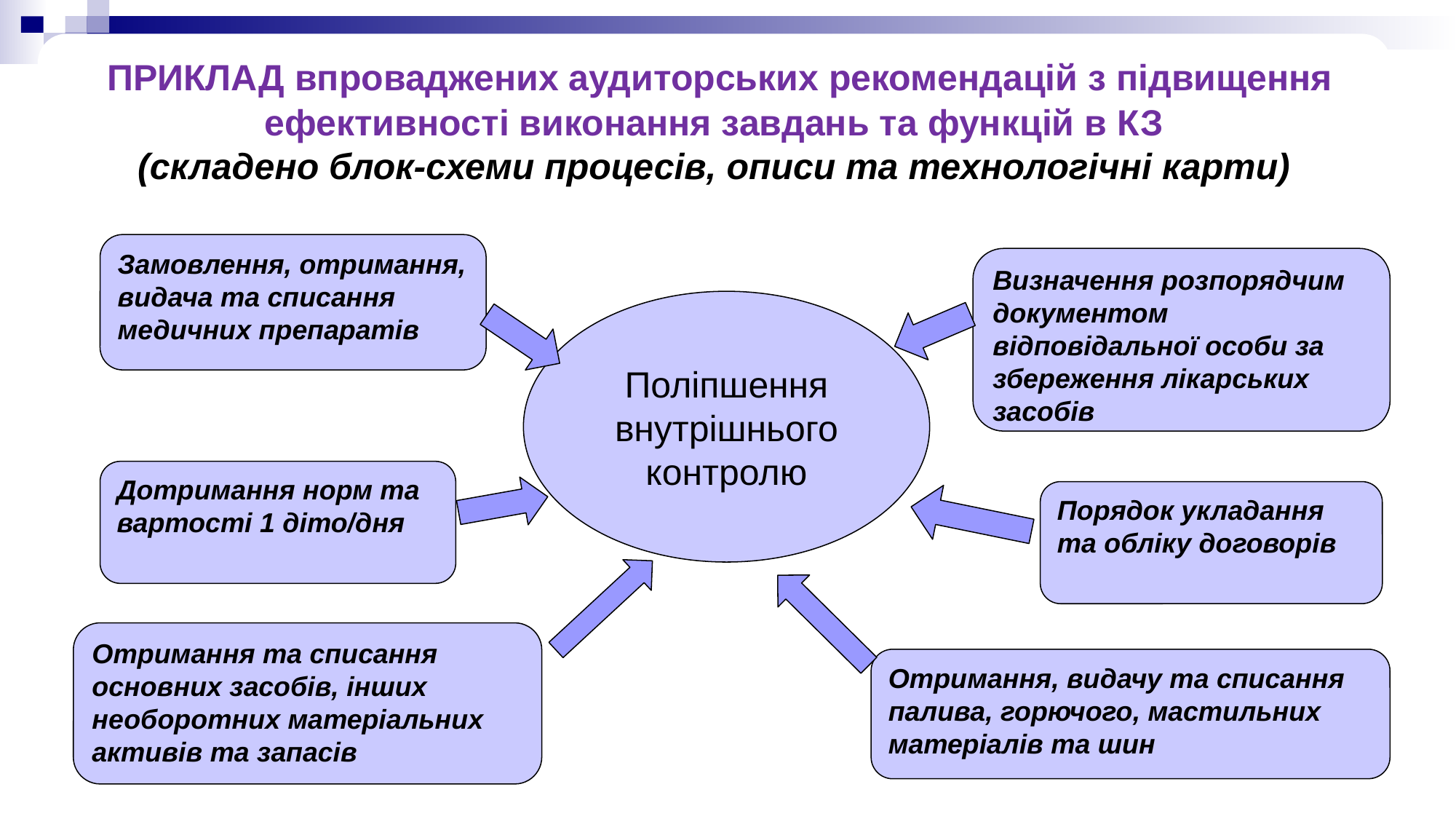

ПРИКЛАД впроваджених аудиторських рекомендацій з підвищення ефективності виконання завдань та функцій в КЗ
(складено блок-схеми процесів, описи та технологічні карти)
Замовлення, отримання, видача та списання медичних препаратів
Визначення розпорядчим документом відповідальної особи за збереження лікарських засобів
Поліпшення внутрішнього контролю

Дотримання норм та вартості 1 діто/дня

Порядок укладання та обліку договорів

Отримання та списання основних засобів, інших необоротних матеріальних активів та запасів
Отримання, видачу та списання палива, горючого, мастильних матеріалів та шин